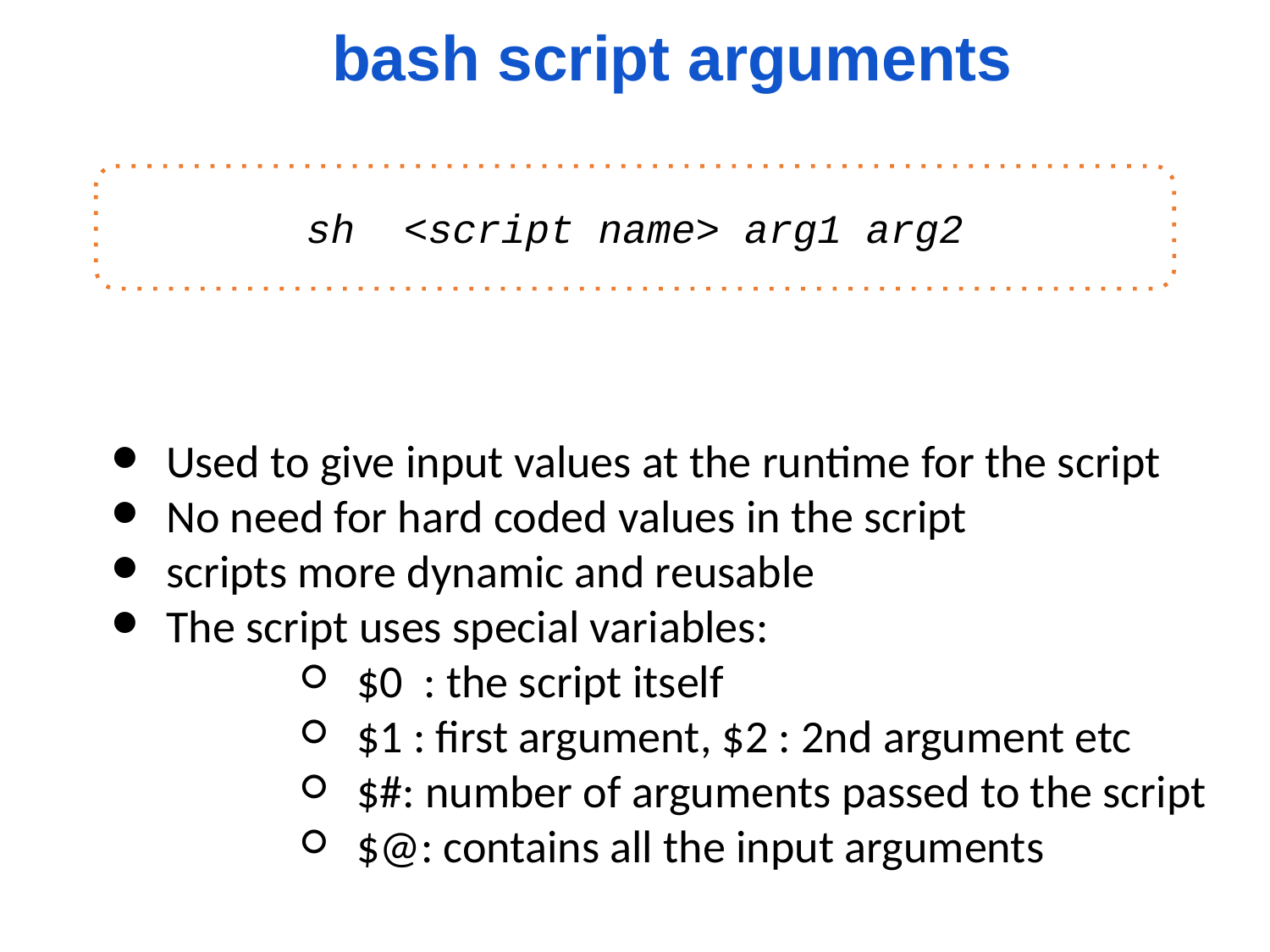

bash script arguments
sh  <script name> arg1 arg2
Used to give input values at the runtime for the script
No need for hard coded values in the script
scripts more dynamic and reusable
The script uses special variables:
$0  : the script itself
$1 : first argument, $2 : 2nd argument etc
$#: number of arguments passed to the script
$@: contains all the input arguments